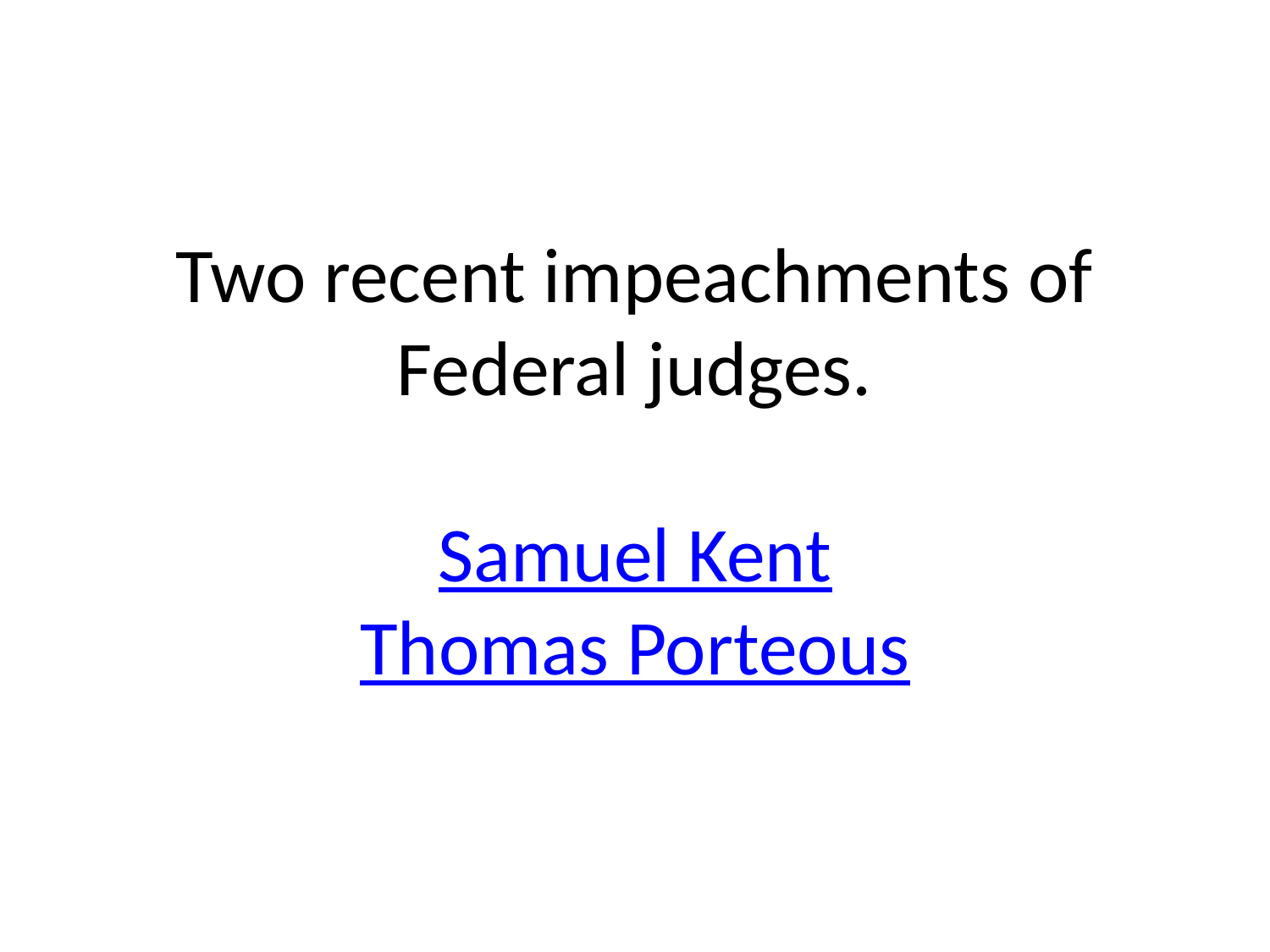

# Two recent impeachments of Federal judges. Samuel Kent Thomas Porteous